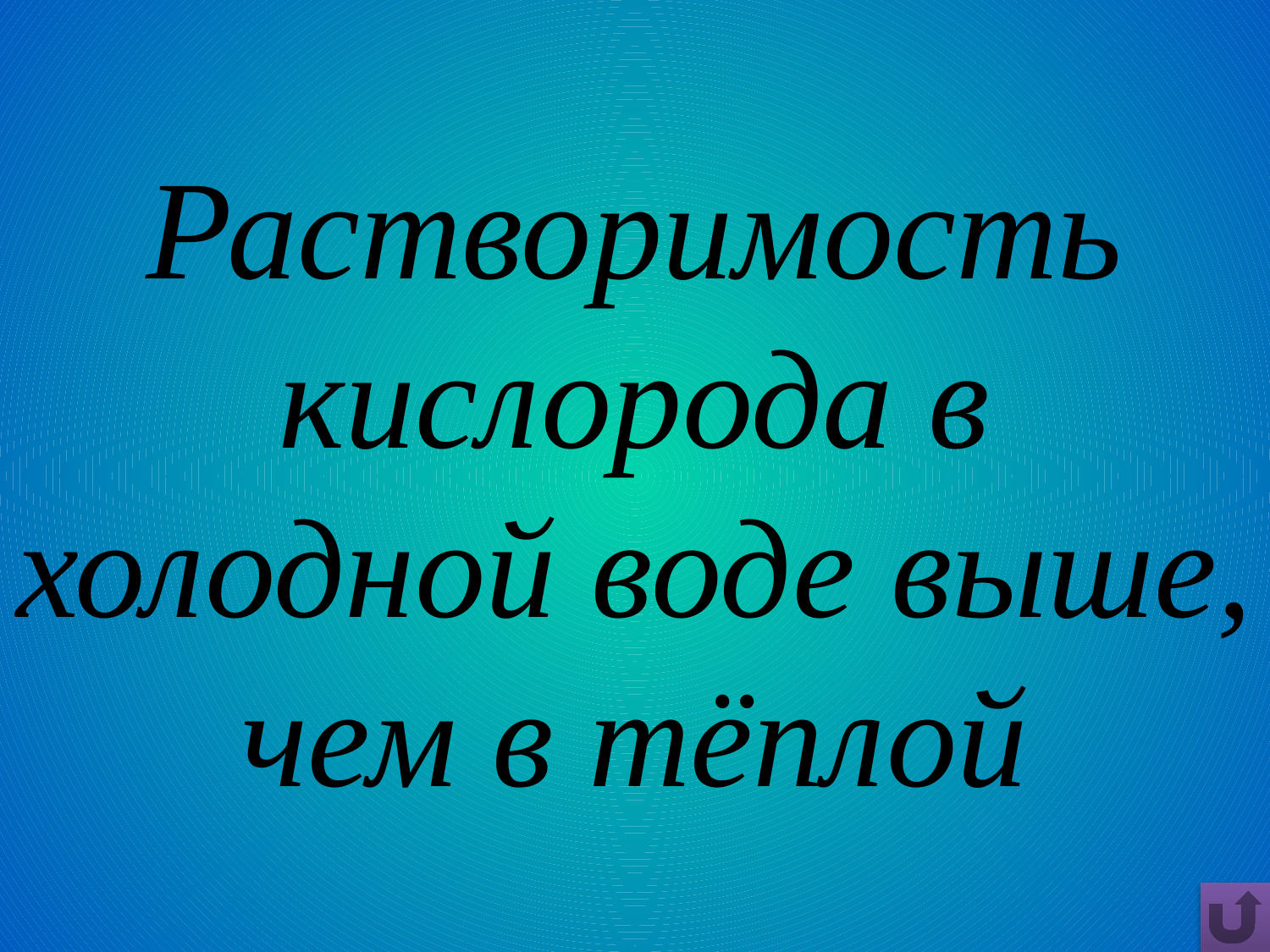

# Растворимость кислорода в холодной воде выше, чем в тёплой